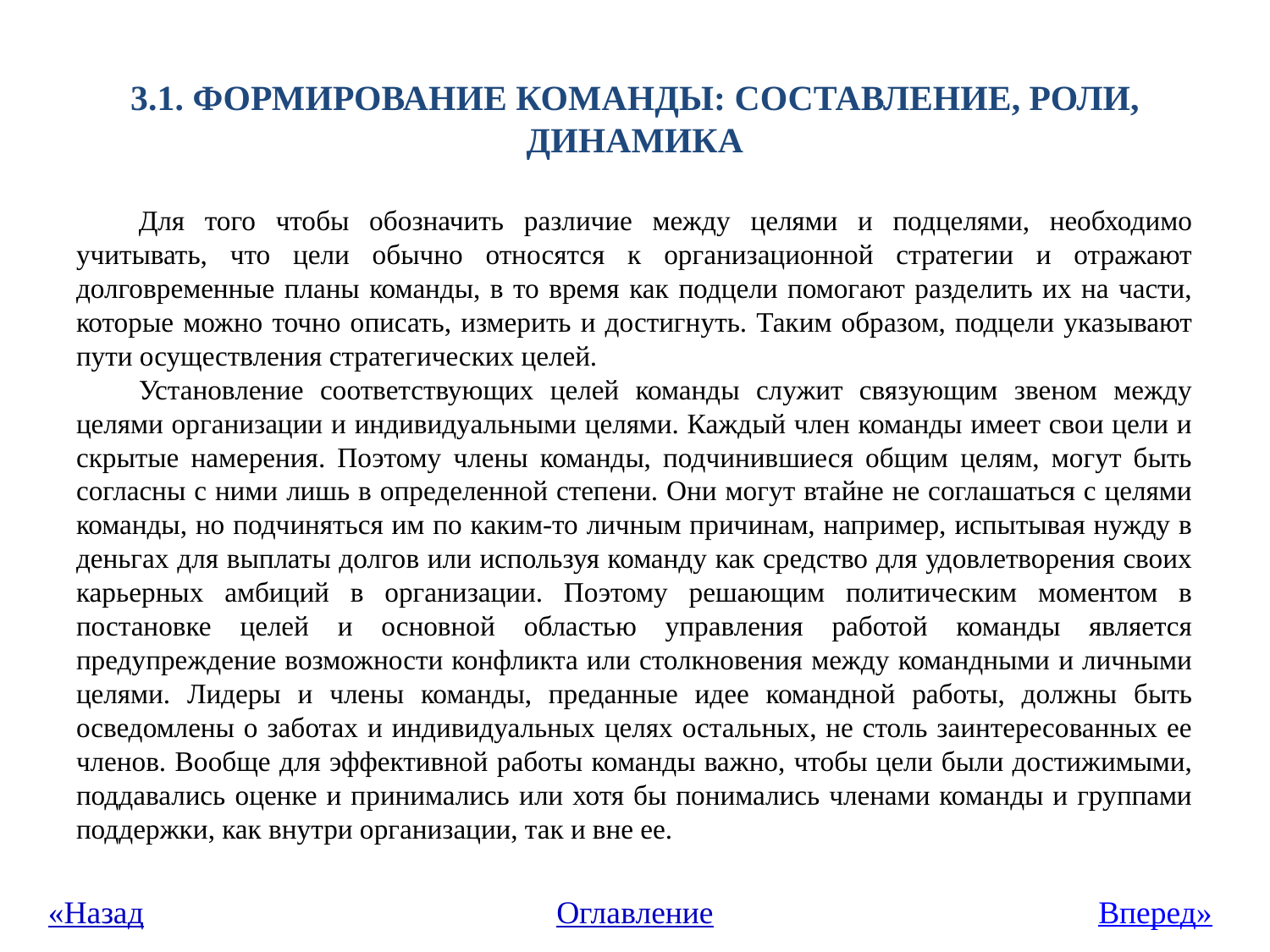

# 3.1. Формирование команды: составление, роли, динамика
Для того чтобы обозначить различие между целями и подцелями, необходимо учитывать, что цели обычно относятся к организационной стратегии и отражают долговременные планы команды, в то время как подцели помогают разделить их на части, которые можно точно описать, измерить и достигнуть. Таким образом, подцели указывают пути осуществления стратегических целей.
Установление соответствующих целей команды служит связующим звеном между целями организации и индивидуальными целями. Каждый член команды имеет свои цели и скрытые намерения. Поэтому члены команды, подчинившиеся общим целям, могут быть согласны с ними лишь в определенной степени. Они могут втайне не соглашаться с целями команды, но подчиняться им по каким-то личным причинам, например, испытывая нужду в деньгах для выплаты долгов или используя команду как средство для удовлетворения своих карьерных амбиций в организации. Поэтому решающим политическим моментом в постановке целей и основной областью управления работой команды является предупреждение возможности конфликта или столкновения между командными и личными целями. Лидеры и члены команды, преданные идее командной работы, должны быть осведомлены о заботах и индивидуальных целях остальных, не столь заинтересованных ее членов. Вообще для эффективной работы команды важно, чтобы цели были достижимыми, поддавались оценке и принимались или хотя бы понимались членами команды и группами поддержки, как внутри организации, так и вне ее.

Вперед»
«Назад
Оглавление